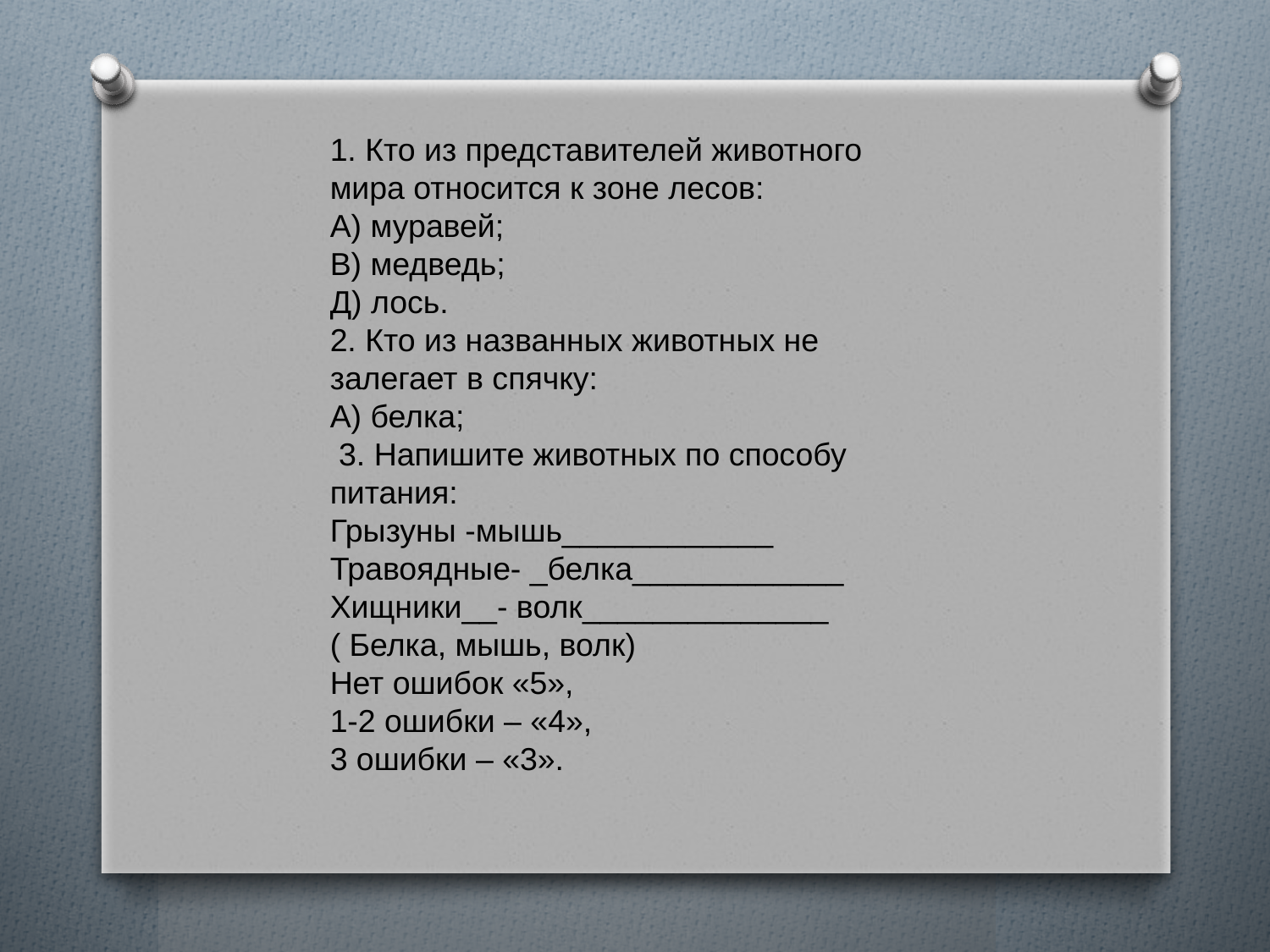

1. Кто из представителей животного мира относится к зоне лесов:
А) муравей;
В) медведь;
Д) лось.
2. Кто из названных животных не залегает в спячку:
А) белка;
 3. Напишите животных по способу питания:
Грызуны -мышь____________
Травоядные- _белка____________
Хищники__- волк______________
( Белка, мышь, волк)
Нет ошибок «5»,
1-2 ошибки – «4»,
3 ошибки – «3».